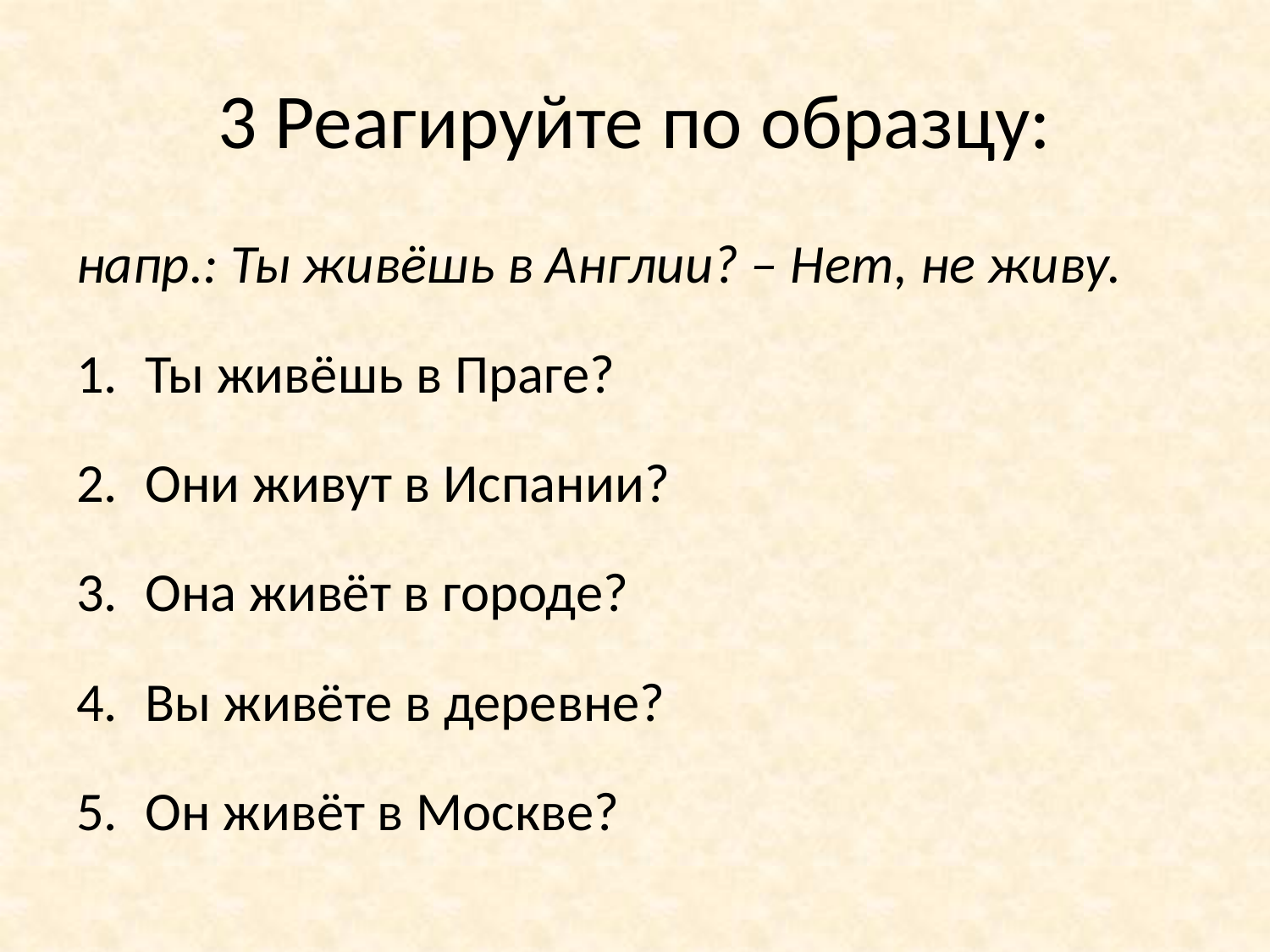

# 3 Реагируйте по образцу:
напр.: Ты живёшь в Англии? – Нет, не живу.
Ты живёшь в Праге?
Они живут в Испании?
Она живёт в городе?
Вы живёте в деревне?
Он живёт в Москве?